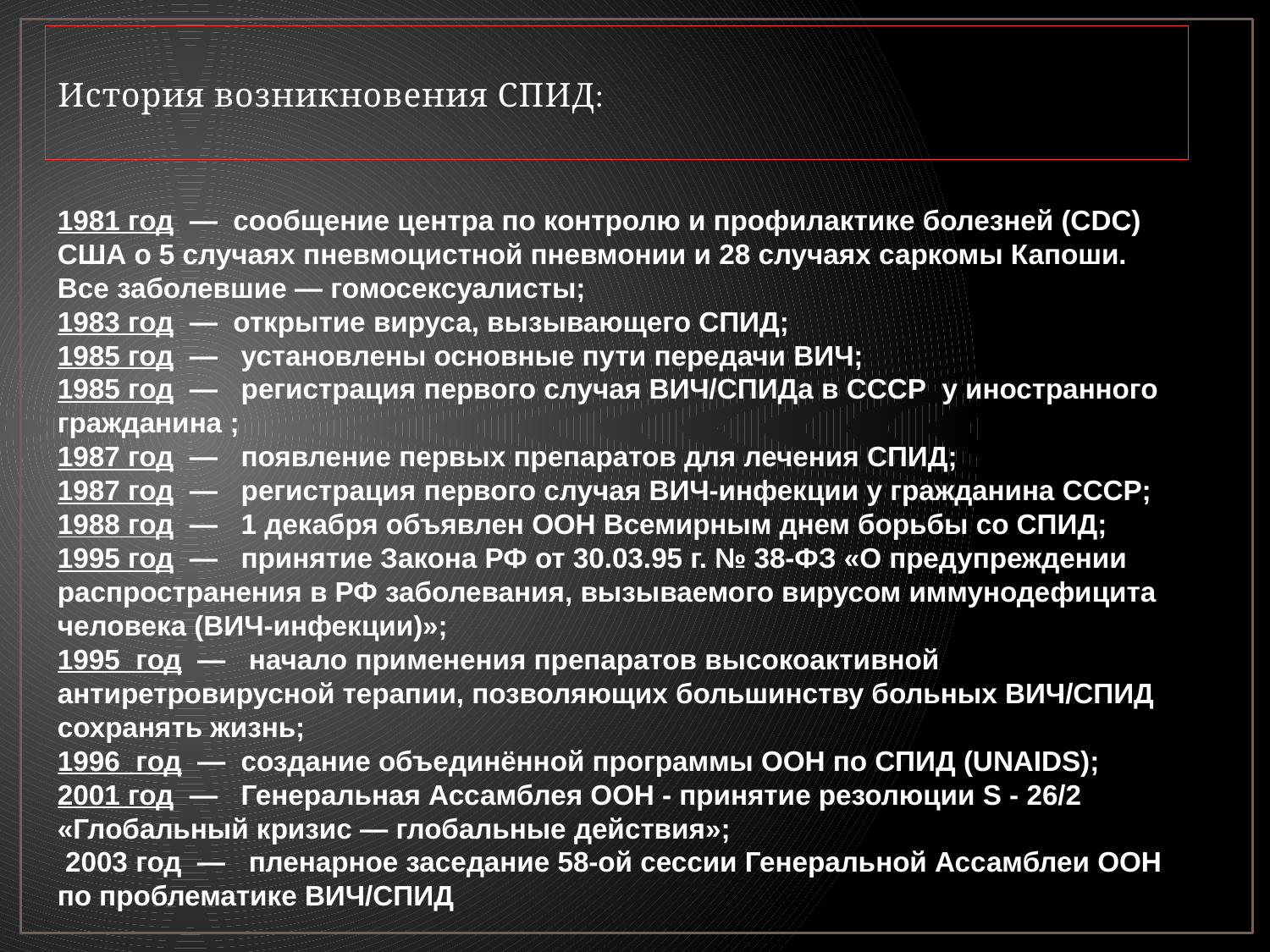

# История возникновения СПИД:
1981 год  —  сообщение центра по контролю и профилактике болезней (CDC) США о 5 случаях пневмоцистной пневмонии и 28 случаях саркомы Капоши. Все заболевшие — гомосексуалисты;
1983 год  —  открытие вируса, вызывающего СПИД;
1985 год  —   установлены основные пути передачи ВИЧ;
1985 год  —   регистрация первого случая ВИЧ/СПИДа в СССР  у иностранного гражданина ;
1987 год  —   появление первых препаратов для лечения СПИД;
1987 год  —   регистрация первого случая ВИЧ-инфекции у гражданина СССР;
1988 год  —   1 декабря объявлен ООН Всемирным днем борьбы со СПИД;
1995 год  —   принятие Закона РФ от 30.03.95 г. № 38-ФЗ «О предупреждении распространения в РФ заболевания, вызываемого вирусом иммунодефицита человека (ВИЧ-инфекции)»;
1995  год  —   начало применения препаратов высокоактивной антиретровирусной терапии, позволяющих большинству больных ВИЧ/СПИД сохранять жизнь;
1996  год  —  создание объединённой программы ООН по СПИД (UNAIDS);
2001 год  —   Генеральная Ассамблея ООН - принятие резолюции S - 26/2 «Глобальный кризис — глобальные действия»;
 2003 год  —   пленарное заседание 58-ой сессии Генеральной Ассамблеи ООН по проблематике ВИЧ/СПИД